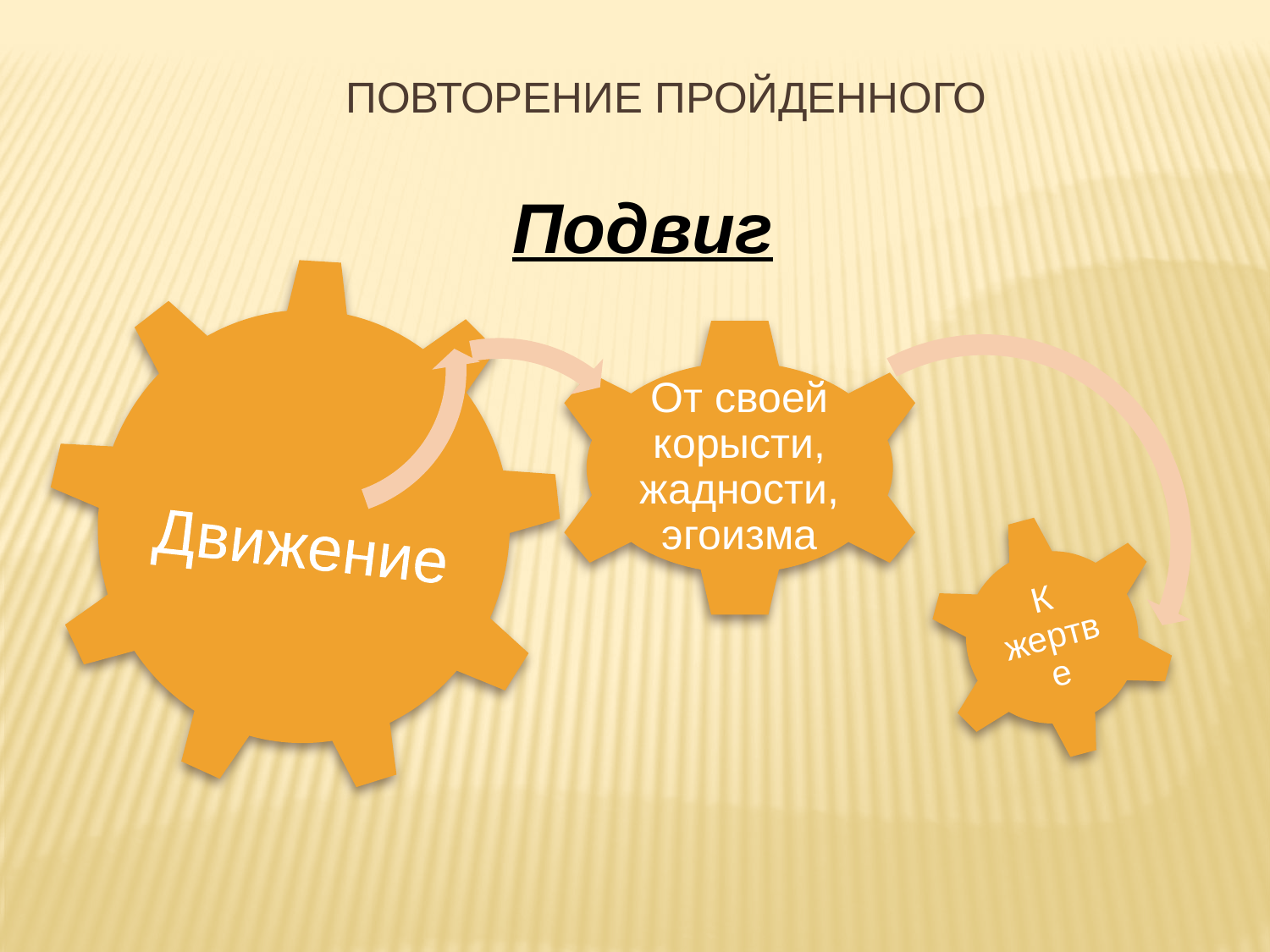

Повторение пройденного
Подвиг

Движение
От своей корысти, жадности, эгоизма
К жертве